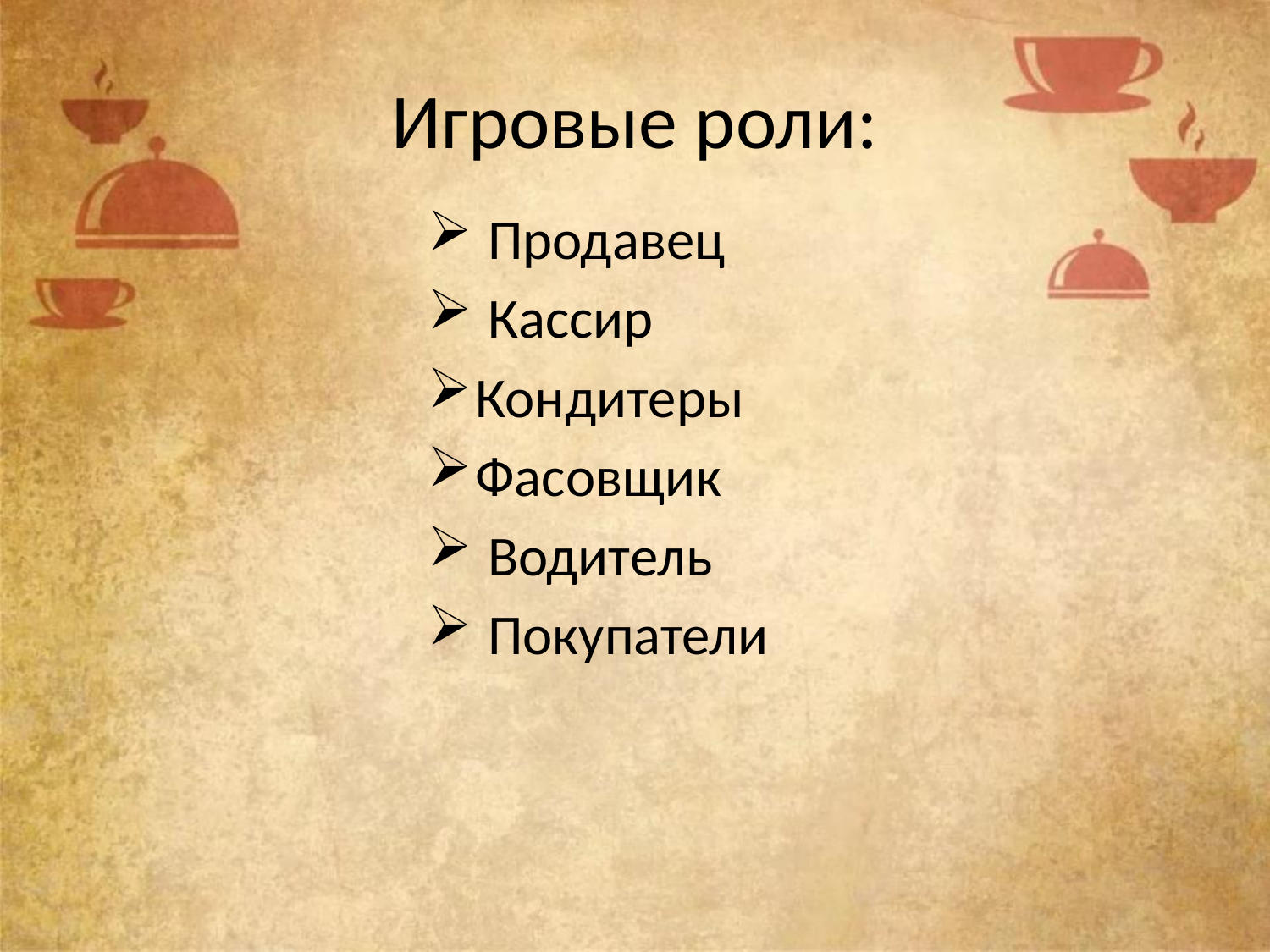

# Игровые роли:
 Продавец
 Кассир
Кондитеры
Фасовщик
 Водитель
 Покупатели